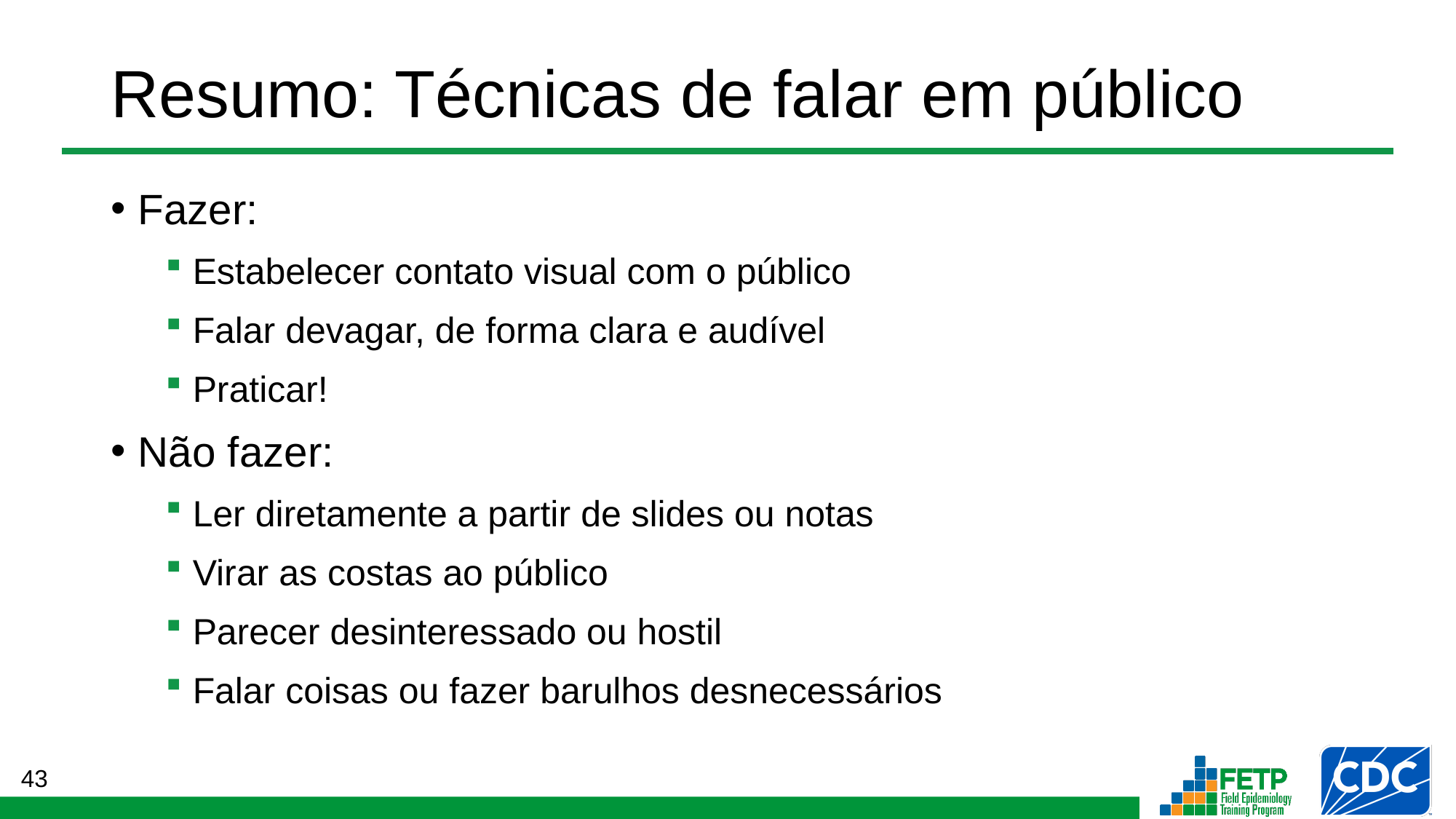

# Resumo: Técnicas de falar em público
Fazer:
Estabelecer contato visual com o público
Falar devagar, de forma clara e audível
Praticar!
Não fazer:
Ler diretamente a partir de slides ou notas
Virar as costas ao público
Parecer desinteressado ou hostil
Falar coisas ou fazer barulhos desnecessários